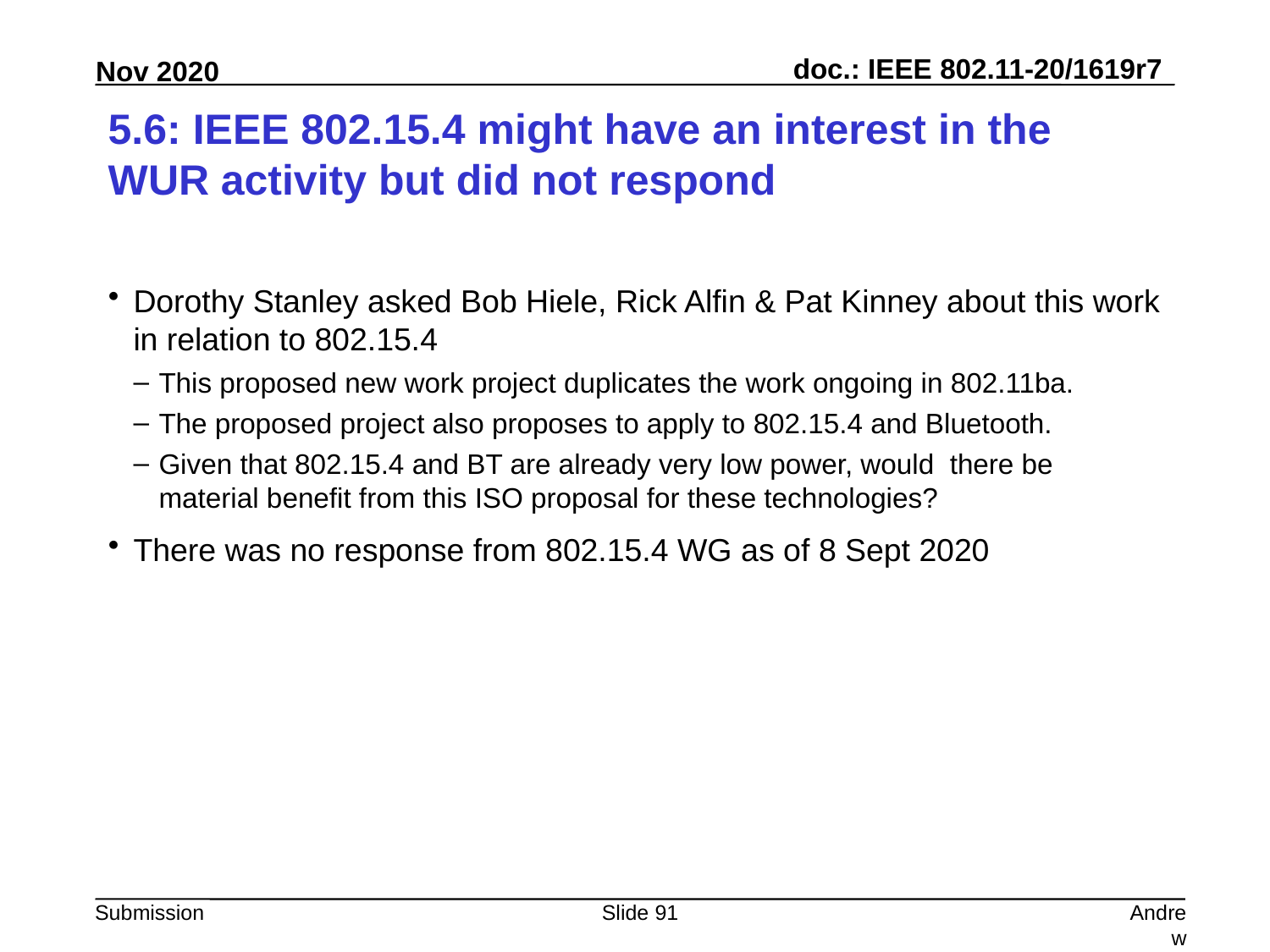

# 5.6: IEEE 802.15.4 might have an interest in the WUR activity but did not respond
Dorothy Stanley asked Bob Hiele, Rick Alfin & Pat Kinney about this work in relation to 802.15.4
This proposed new work project duplicates the work ongoing in 802.11ba.
The proposed project also proposes to apply to 802.15.4 and Bluetooth.
Given that 802.15.4 and BT are already very low power, would  there be material benefit from this ISO proposal for these technologies?
There was no response from 802.15.4 WG as of 8 Sept 2020
Slide 91
Andrew Myles, Cisco